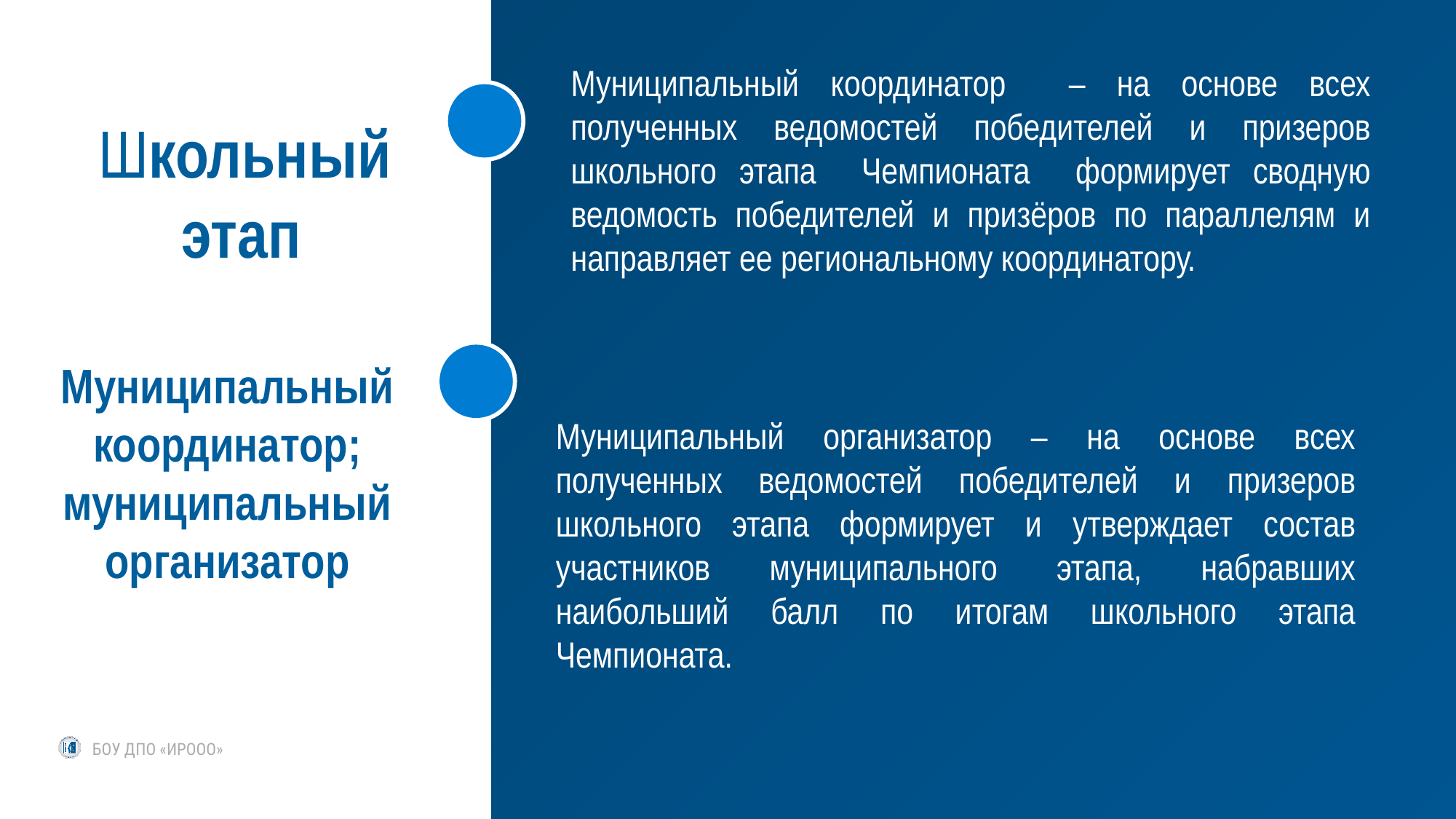

Муниципальный координатор  – на основе всех полученных ведомостей победителей и призеров школьного этапа  Чемпионата  формирует сводную ведомость победителей и призёров по параллелям и направляет ее региональному координатору.

Школьный
   этап

Муниципальный координатор;
муниципальный организатор
Муниципальный организатор – на основе всех полученных ведомостей победителей и призеров школьного этапа формирует и утверждает состав участников муниципального этапа, набравших наибольший балл по итогам школьного этапа Чемпионата.